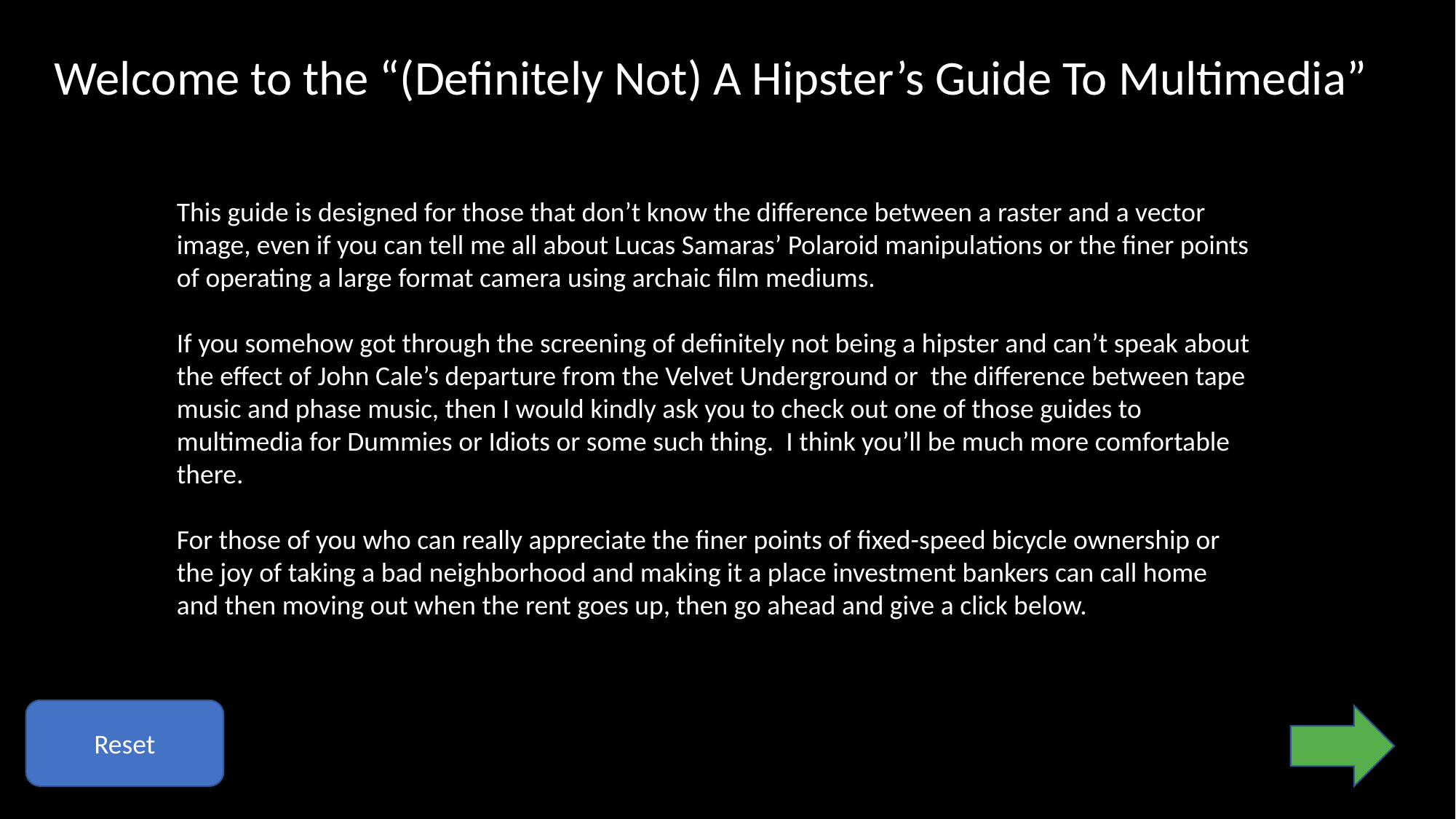

Welcome to the “(Definitely Not) A Hipster’s Guide To Multimedia”
This guide is designed for those that don’t know the difference between a raster and a vector image, even if you can tell me all about Lucas Samaras’ Polaroid manipulations or the finer points of operating a large format camera using archaic film mediums.

If you somehow got through the screening of definitely not being a hipster and can’t speak about the effect of John Cale’s departure from the Velvet Underground or  the difference between tape music and phase music, then I would kindly ask you to check out one of those guides to multimedia for Dummies or Idiots or some such thing.  I think you’ll be much more comfortable there.

For those of you who can really appreciate the finer points of fixed-speed bicycle ownership or the joy of taking a bad neighborhood and making it a place investment bankers can call home and then moving out when the rent goes up, then go ahead and give a click below.
Reset